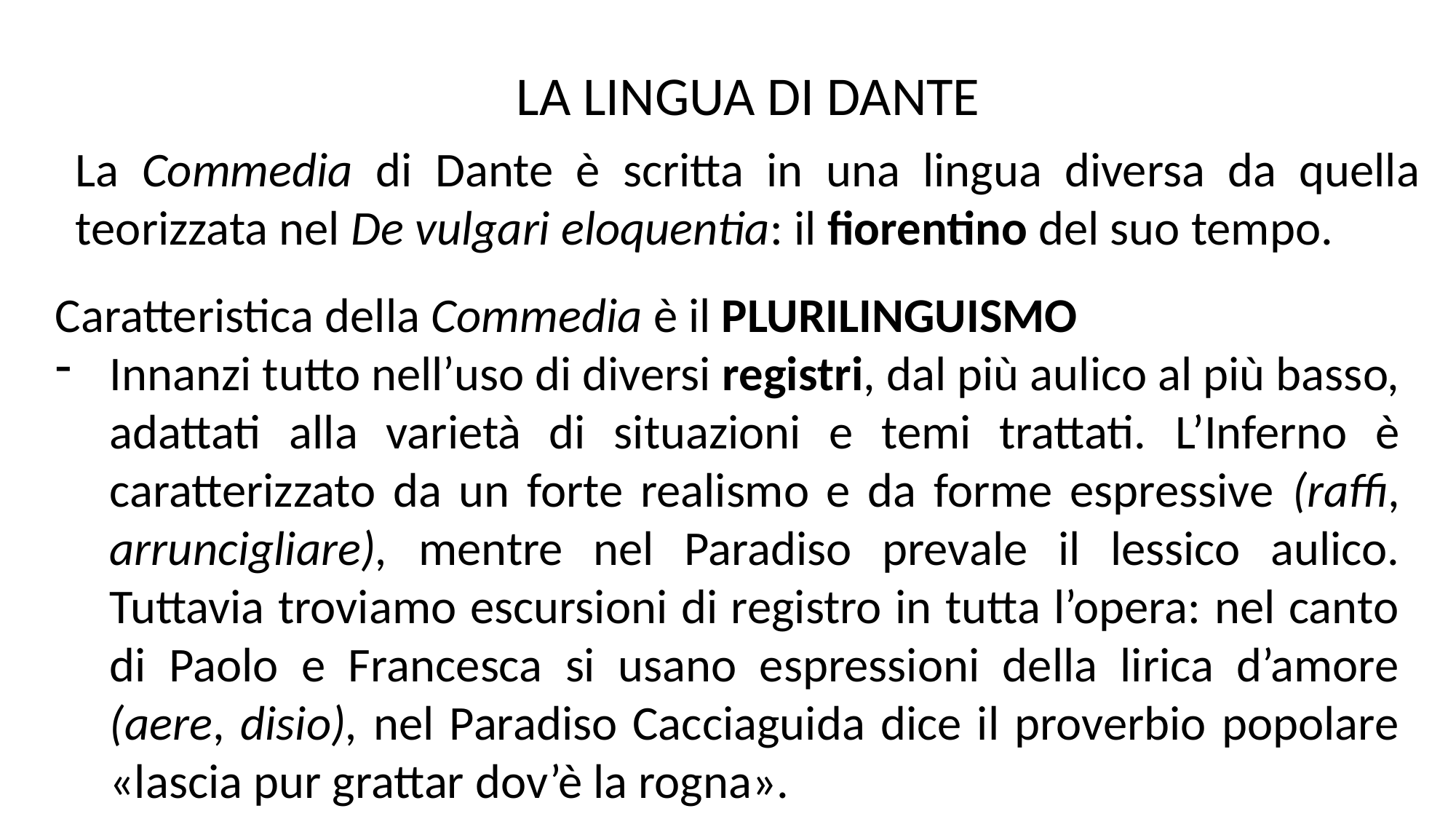

LA LINGUA DI DANTE
La Commedia di Dante è scritta in una lingua diversa da quella teorizzata nel De vulgari eloquentia: il fiorentino del suo tempo.
Caratteristica della Commedia è il PLURILINGUISMO
Innanzi tutto nell’uso di diversi registri, dal più aulico al più basso, adattati alla varietà di situazioni e temi trattati. L’Inferno è caratterizzato da un forte realismo e da forme espressive (raffi, arruncigliare), mentre nel Paradiso prevale il lessico aulico. Tuttavia troviamo escursioni di registro in tutta l’opera: nel canto di Paolo e Francesca si usano espressioni della lirica d’amore (aere, disio), nel Paradiso Cacciaguida dice il proverbio popolare «lascia pur grattar dov’è la rogna».